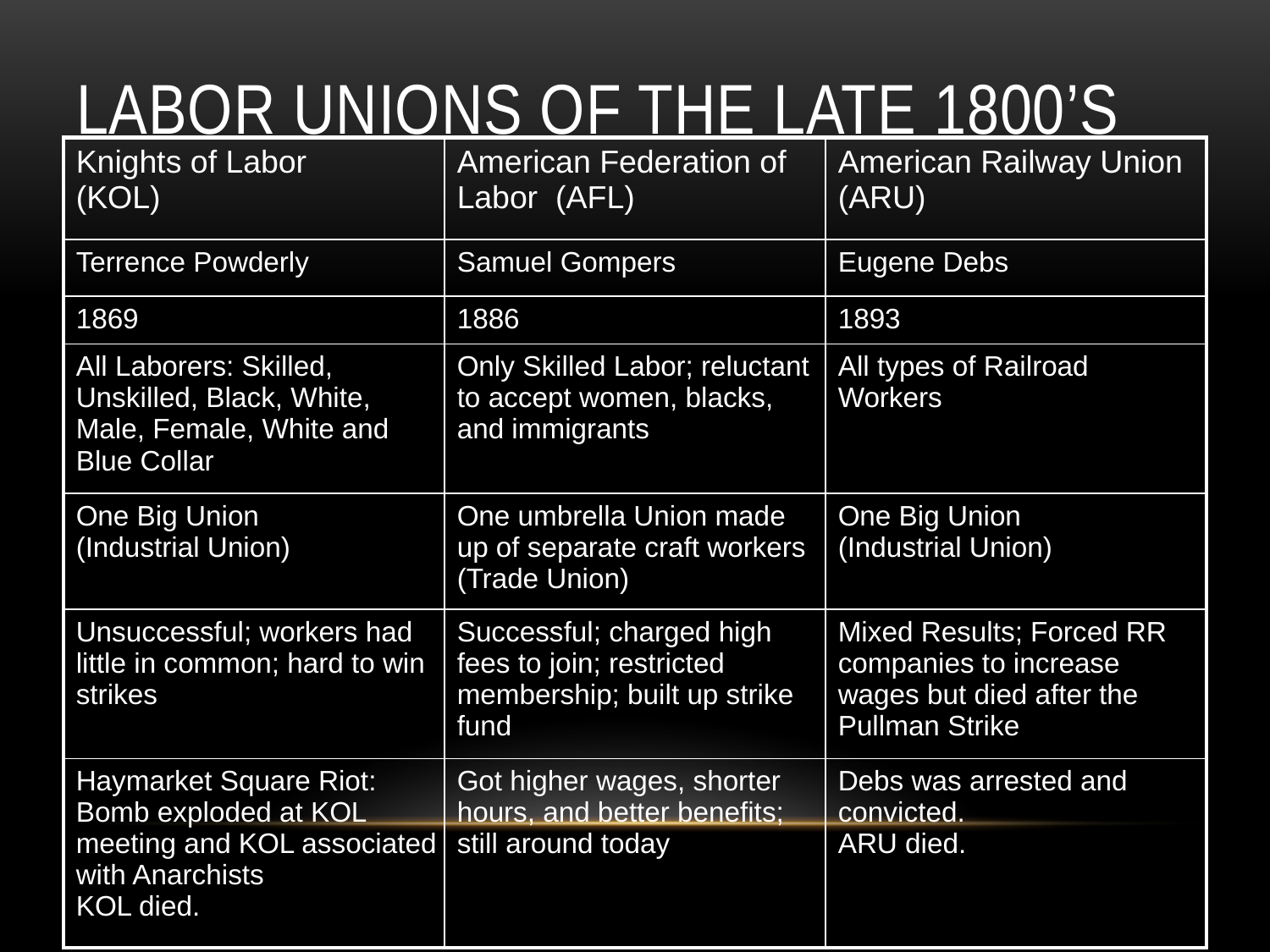

# Labor Unions of the Late 1800’s
| Knights of Labor (KOL) | American Federation of Labor (AFL) | American Railway Union (ARU) |
| --- | --- | --- |
| Terrence Powderly | Samuel Gompers | Eugene Debs |
| 1869 | 1886 | 1893 |
| All Laborers: Skilled, Unskilled, Black, White, Male, Female, White and Blue Collar | Only Skilled Labor; reluctant to accept women, blacks, and immigrants | All types of Railroad Workers |
| One Big Union (Industrial Union) | One umbrella Union made up of separate craft workers (Trade Union) | One Big Union (Industrial Union) |
| Unsuccessful; workers had little in common; hard to win strikes | Successful; charged high fees to join; restricted membership; built up strike fund | Mixed Results; Forced RR companies to increase wages but died after the Pullman Strike |
| Haymarket Square Riot: Bomb exploded at KOL meeting and KOL associated with Anarchists KOL died. | Got higher wages, shorter hours, and better benefits; still around today | Debs was arrested and convicted. ARU died. |